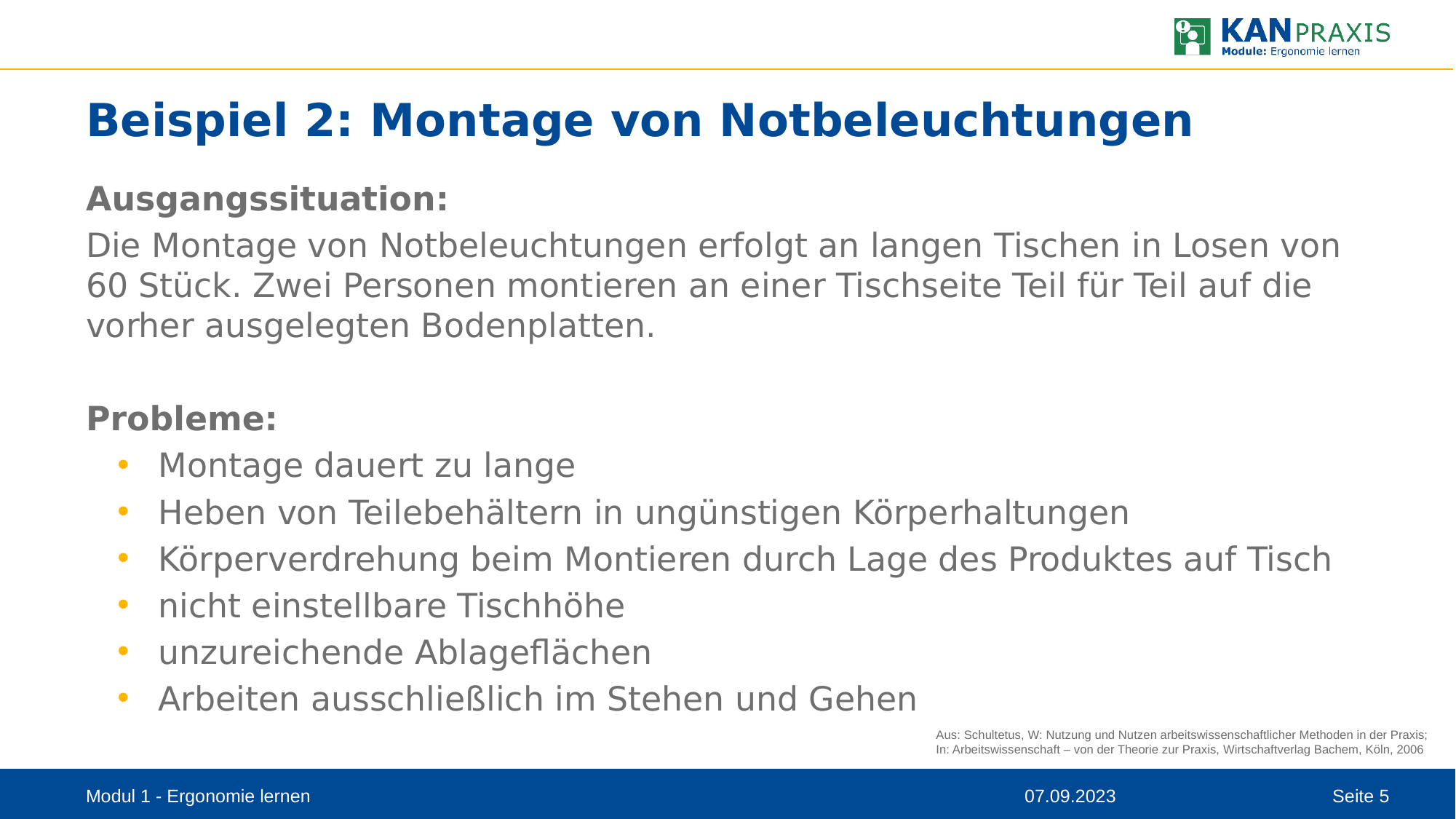

# Beispiel 2: Montage von Notbeleuchtungen
Ausgangssituation:
Die Montage von Notbeleuchtungen erfolgt an langen Tischen in Losen von 60 Stück. Zwei Personen montieren an einer Tischseite Teil für Teil auf die vorher ausgelegten Bodenplatten.

Probleme:
Montage dauert zu lange
Heben von Teilebehältern in ungünstigen Körperhaltungen
Körperverdrehung beim Montieren durch Lage des Produktes auf Tisch
nicht einstellbare Tischhöhe
unzureichende Ablageflächen
Arbeiten ausschließlich im Stehen und Gehen

Aus: Schultetus, W: Nutzung und Nutzen arbeitswissenschaftlicher Methoden in der Praxis;
In: Arbeitswissenschaft – von der Theorie zur Praxis, Wirtschaftverlag Bachem, Köln, 2006
Modul 1 - Ergonomie lernen
07.09.2023
Seite 5